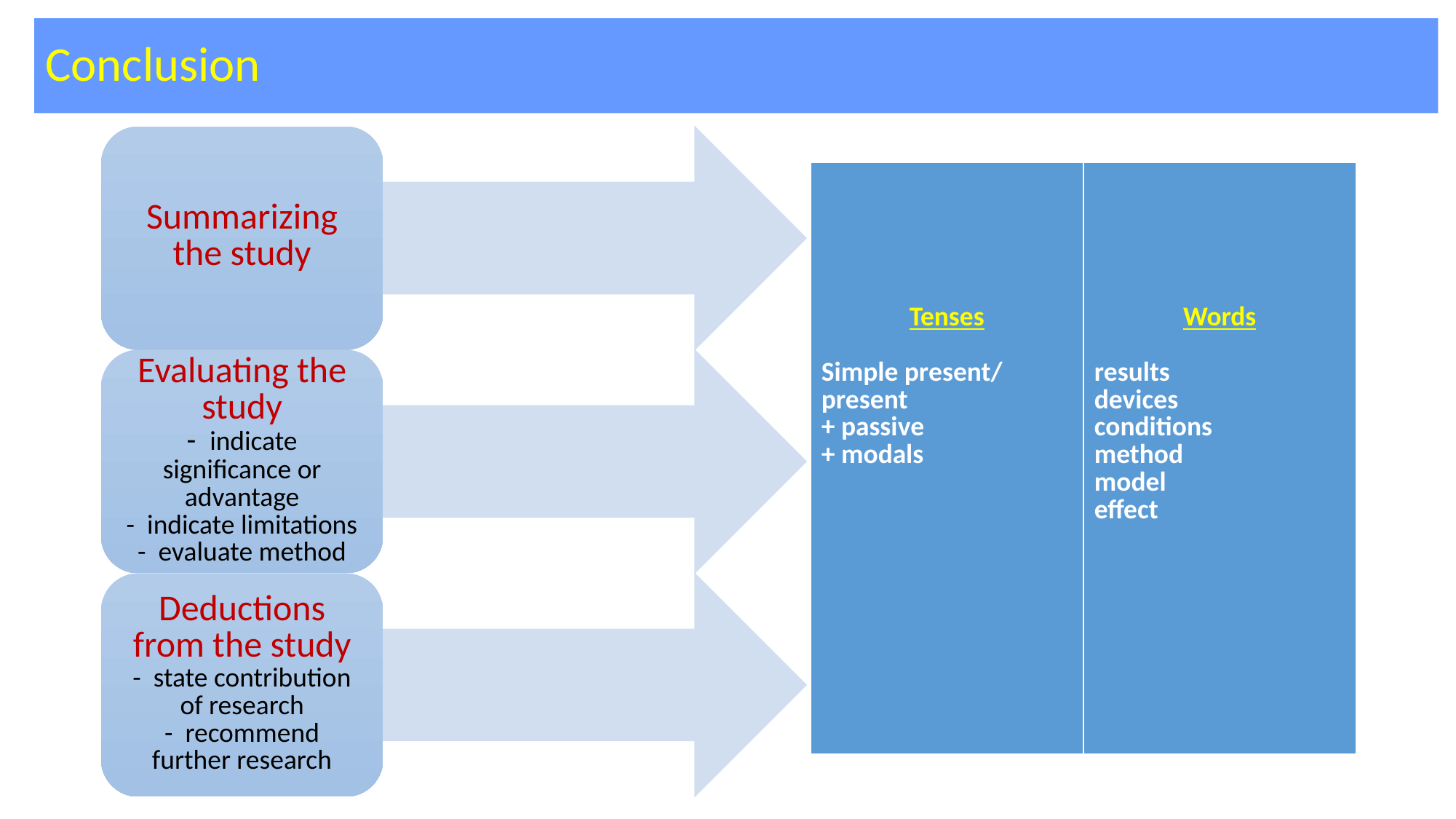

# Conclusion
Summarizing the study
Evaluating the study
-  indicate significance or advantage
-  indicate limitations
-  evaluate method
Deductions from the study
-  state contribution of research
-  recommend further research
| Tenses Simple present/ present + passive + modals | Words results devices conditions method model effect |
| --- | --- |